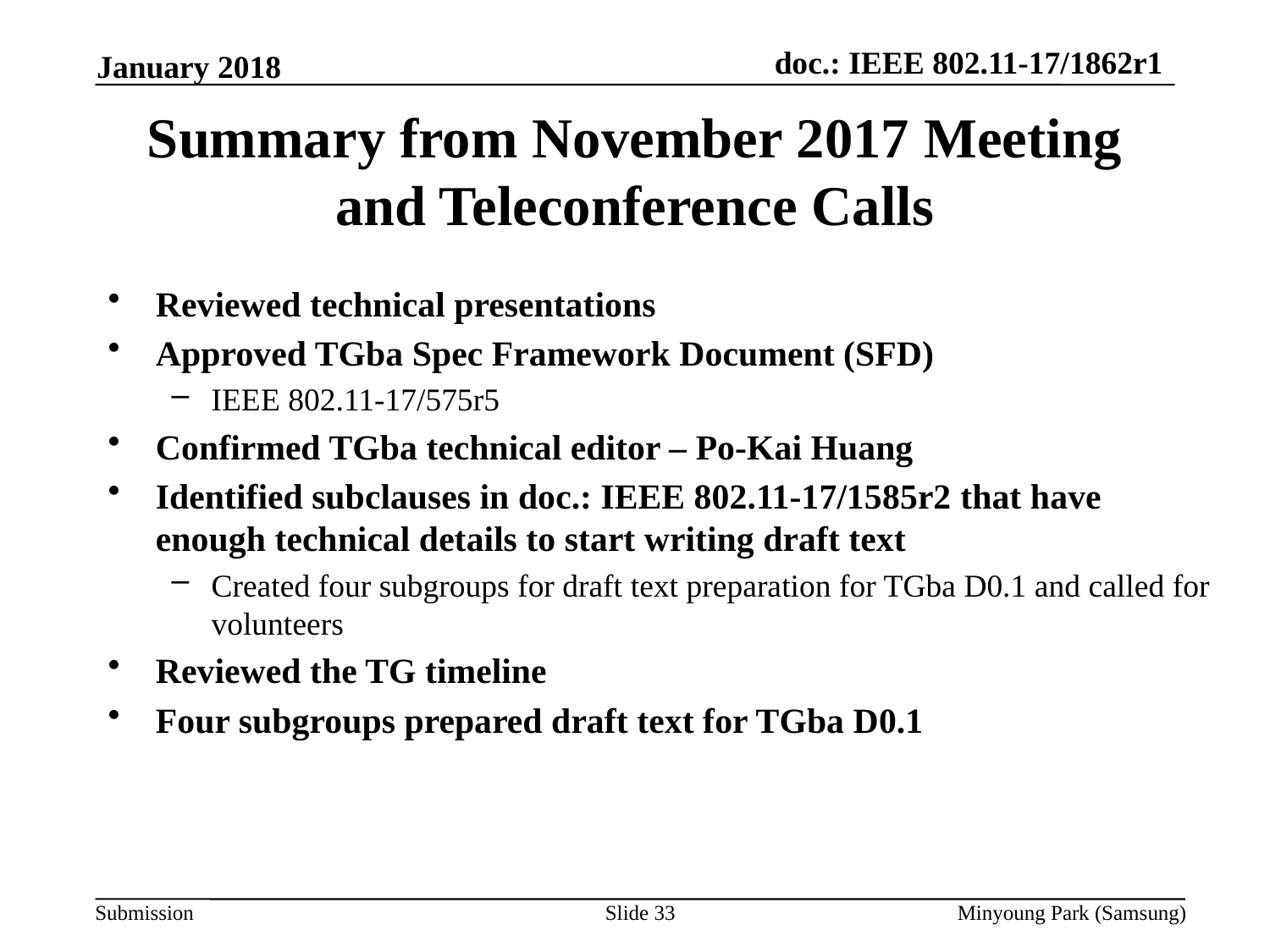

January 2018
# Summary from November 2017 Meeting and Teleconference Calls
Reviewed technical presentations
Approved TGba Spec Framework Document (SFD)
IEEE 802.11-17/575r5
Confirmed TGba technical editor – Po-Kai Huang
Identified subclauses in doc.: IEEE 802.11-17/1585r2 that have enough technical details to start writing draft text
Created four subgroups for draft text preparation for TGba D0.1 and called for volunteers
Reviewed the TG timeline
Four subgroups prepared draft text for TGba D0.1
Slide 33
Minyoung Park (Samsung)